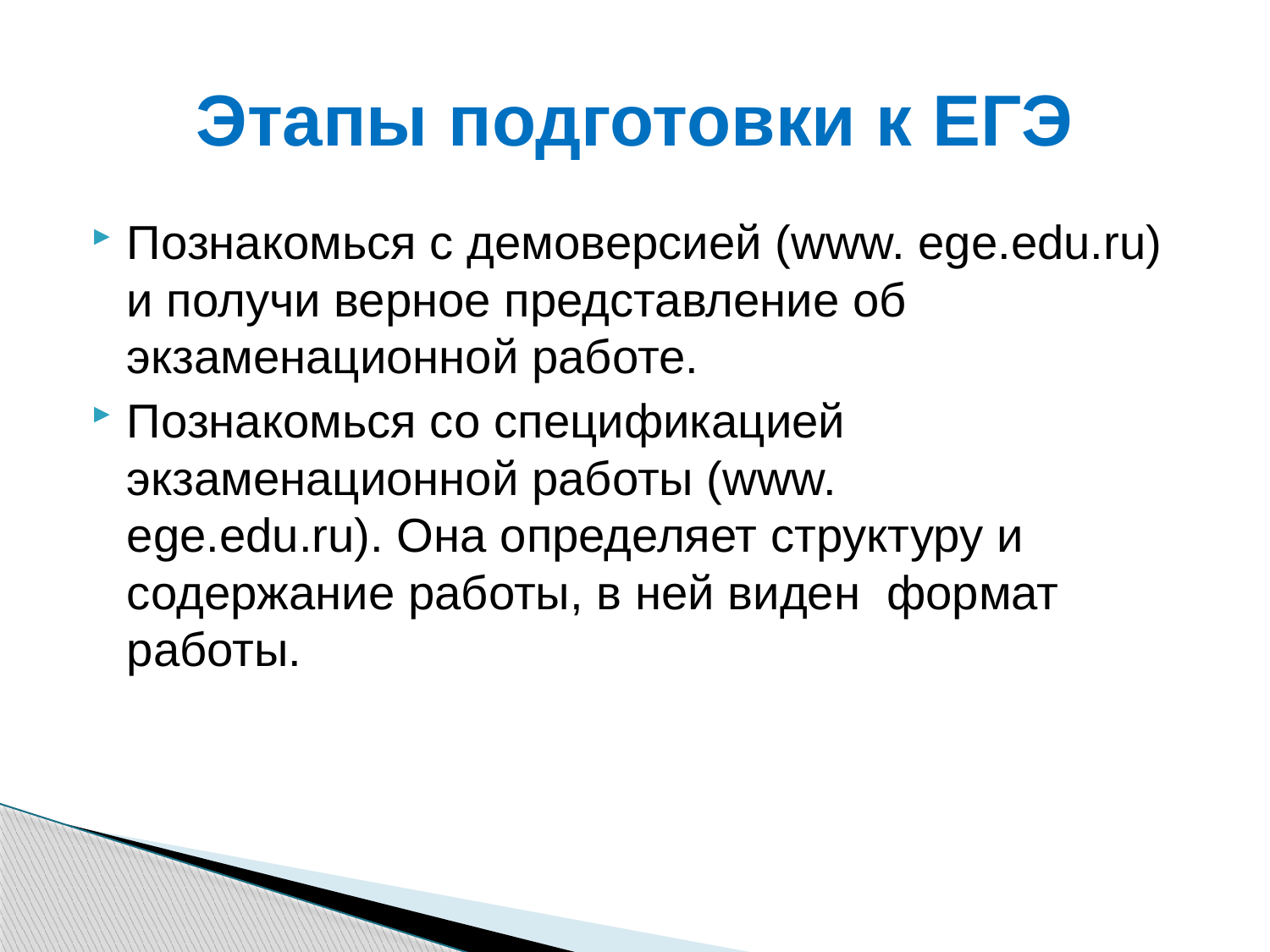

# Этапы подготовки к ЕГЭ
Познакомься с демоверсией (www. ege.edu.ru) и получи верное представление об экзаменационной работе.
Познакомься со спецификацией экзаменационной работы (www. ege.edu.ru). Она определяет структуру и содержание работы, в ней виден  формат работы.